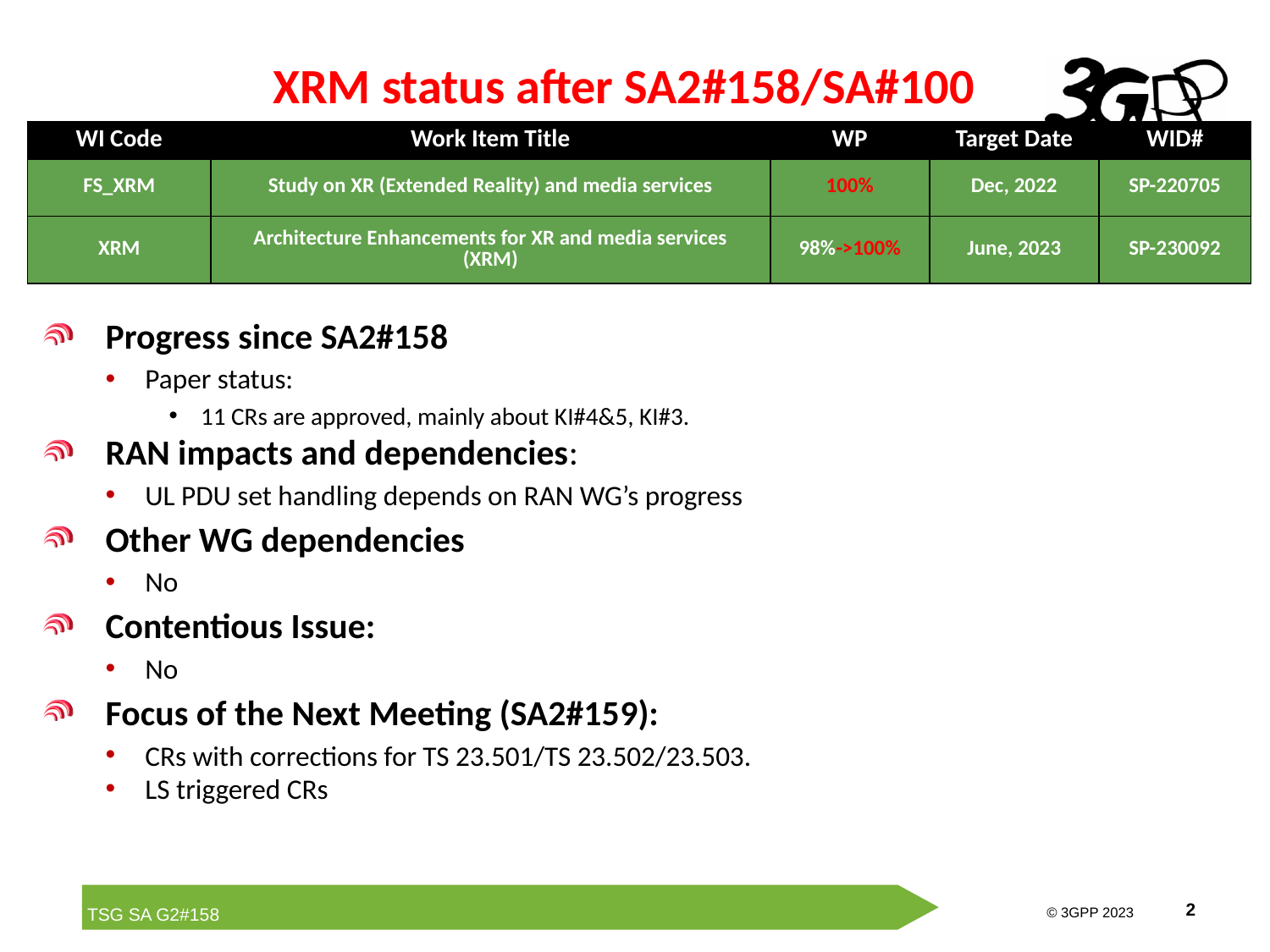

# XRM status after SA2#158/SA#100
| WI Code | Work Item Title | WP | Target Date | WID# |
| --- | --- | --- | --- | --- |
| FS\_XRM | Study on XR (Extended Reality) and media services | 100% | Dec, 2022 | SP-220705 |
| XRM | Architecture Enhancements for XR and media services (XRM) | 98%->100% | June, 2023 | SP-230092 |
Progress since SA2#158
Paper status:
11 CRs are approved, mainly about KI#4&5, KI#3.
RAN impacts and dependencies:
UL PDU set handling depends on RAN WG’s progress
Other WG dependencies
No
Contentious Issue:
No
Focus of the Next Meeting (SA2#159):
CRs with corrections for TS 23.501/TS 23.502/23.503.
LS triggered CRs